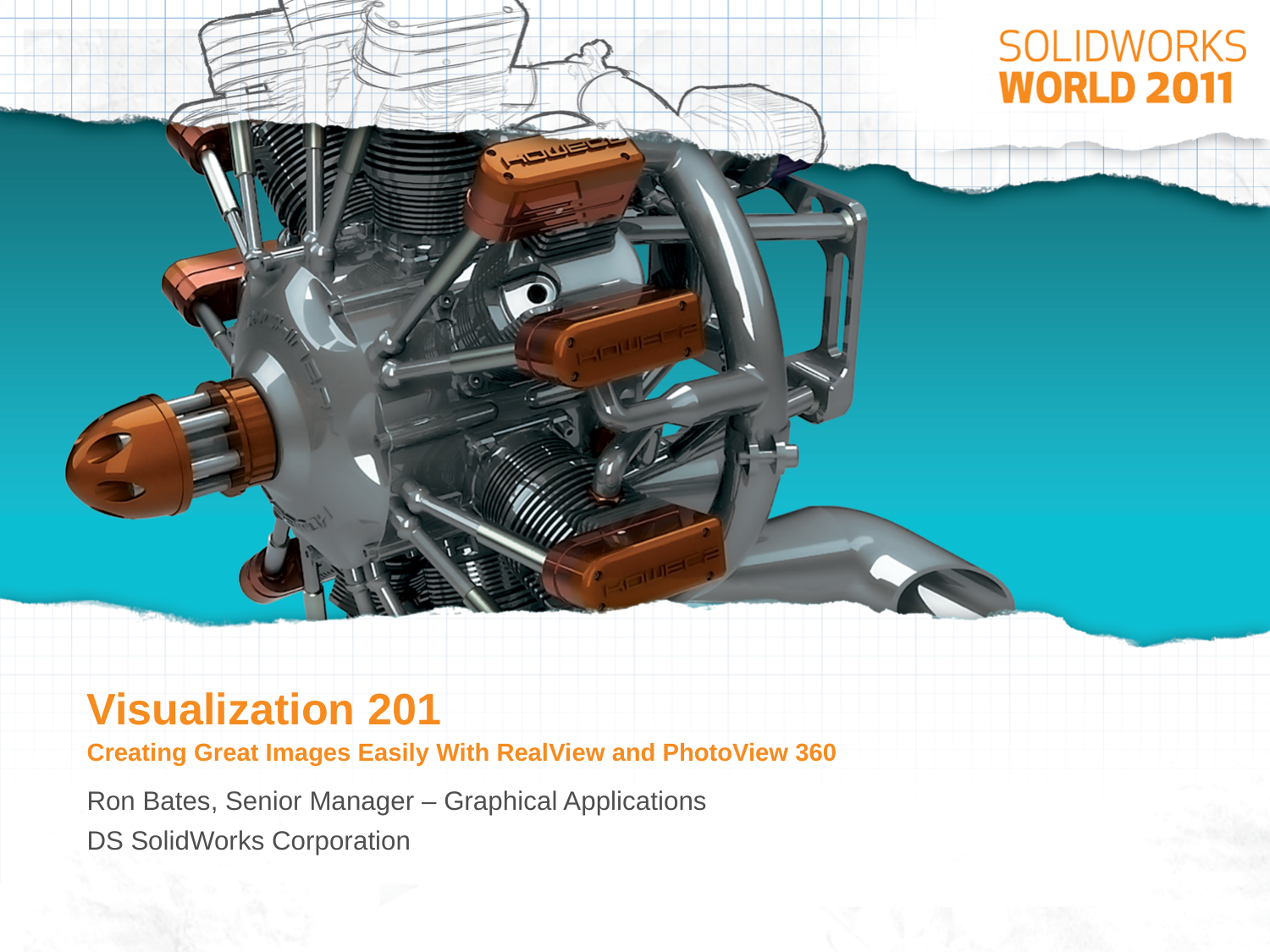

# Visualization 201 Creating Great Images Easily With RealView and PhotoView 360
Ron Bates, Senior Manager – Graphical Applications
DS SolidWorks Corporation